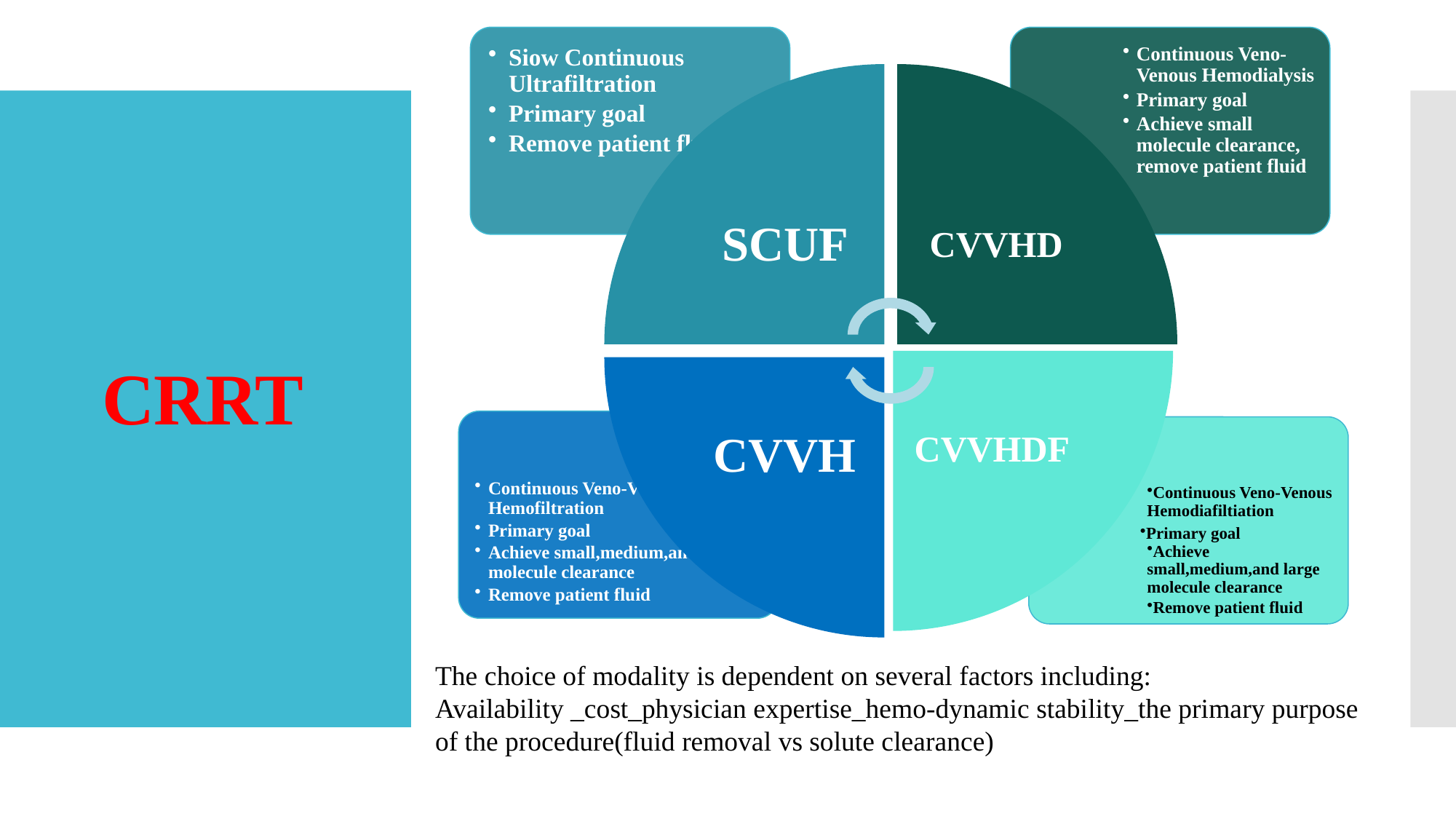

Continuous Veno-Venous Hemodiafiltiation
Primary goal
Achieve small,medium,and large molecule clearance
Remove patient fluid

Continuous Veno-Venous Hemofiltration
Primary goal
Achieve small,medium,and large molecule clearance
Remove patient fluid
Continuous Veno-Venous Hemodialysis
Primary goal
Achieve small molecule clearance, remove patient fluid
Siow Continuous Ultrafiltration
Primary goal
Remove patient fluid
SCUF
CVVHD
CVVHDF
CVVH
# CRRT
The choice of modality is dependent on several factors including:
Availability _cost_physician expertise_hemo-dynamic stability_the primary purpose of the procedure(fluid removal vs solute clearance)